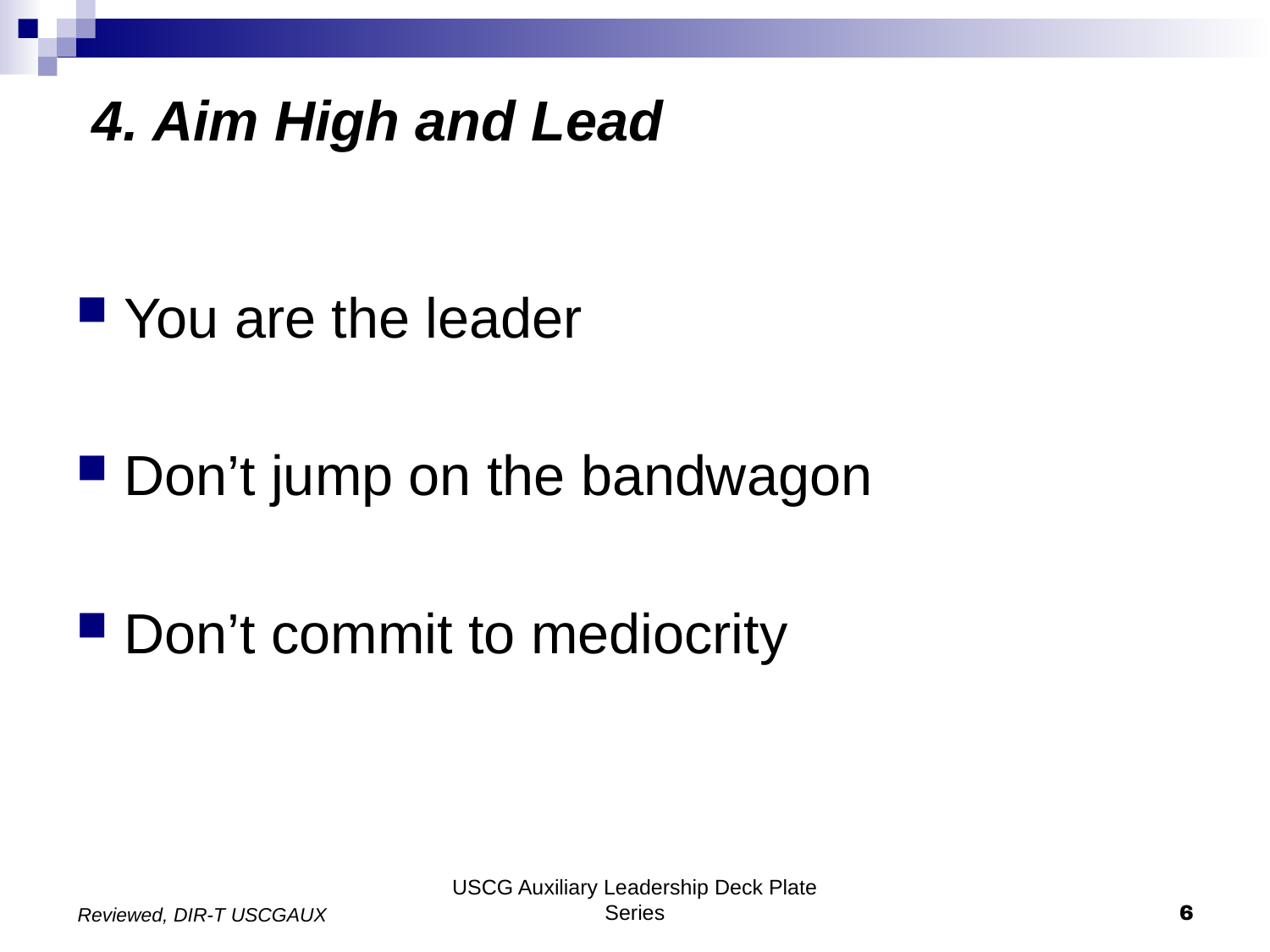

# 4. Aim High and Lead
You are the leader

Don’t jump on the bandwagon

Don’t commit to mediocrity
USCG Auxiliary Leadership Deck Plate Series
6
Reviewed, DIR-T USCGAUX